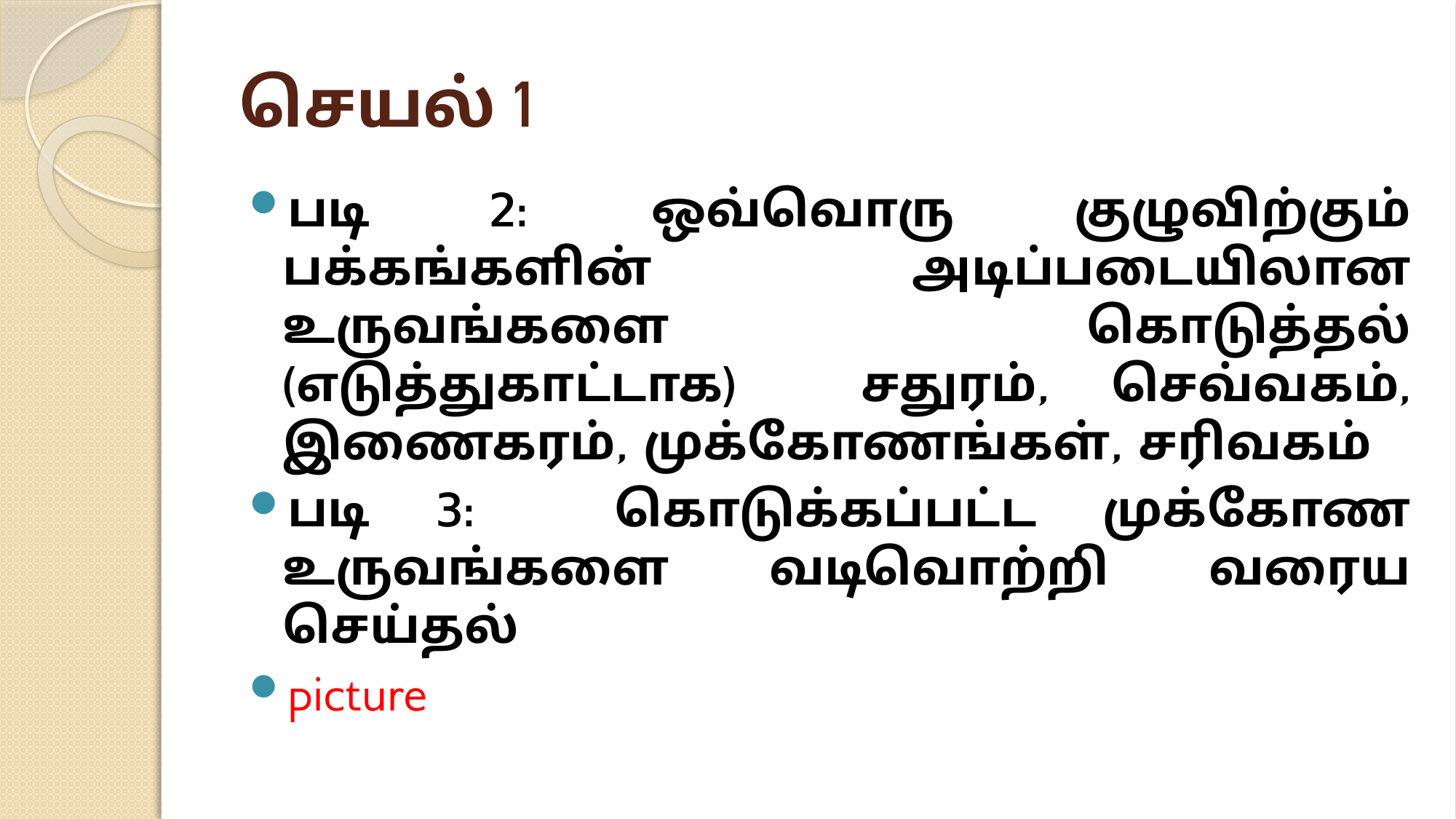

# செயல் 1
படி 2: ஒவ்வொரு குழுவிற்கும் பக்கங்களின் அடிப்படையிலான உருவங்களை  கொடுத்தல் (எடுத்துகாட்டாக)  சதுரம், செவ்வகம், இணைகரம், முக்கோணங்கள், சரிவகம்
படி 3:  கொடுக்கப்பட்ட முக்கோண உருவங்களை வடிவொற்றி வரைய செய்தல்
picture